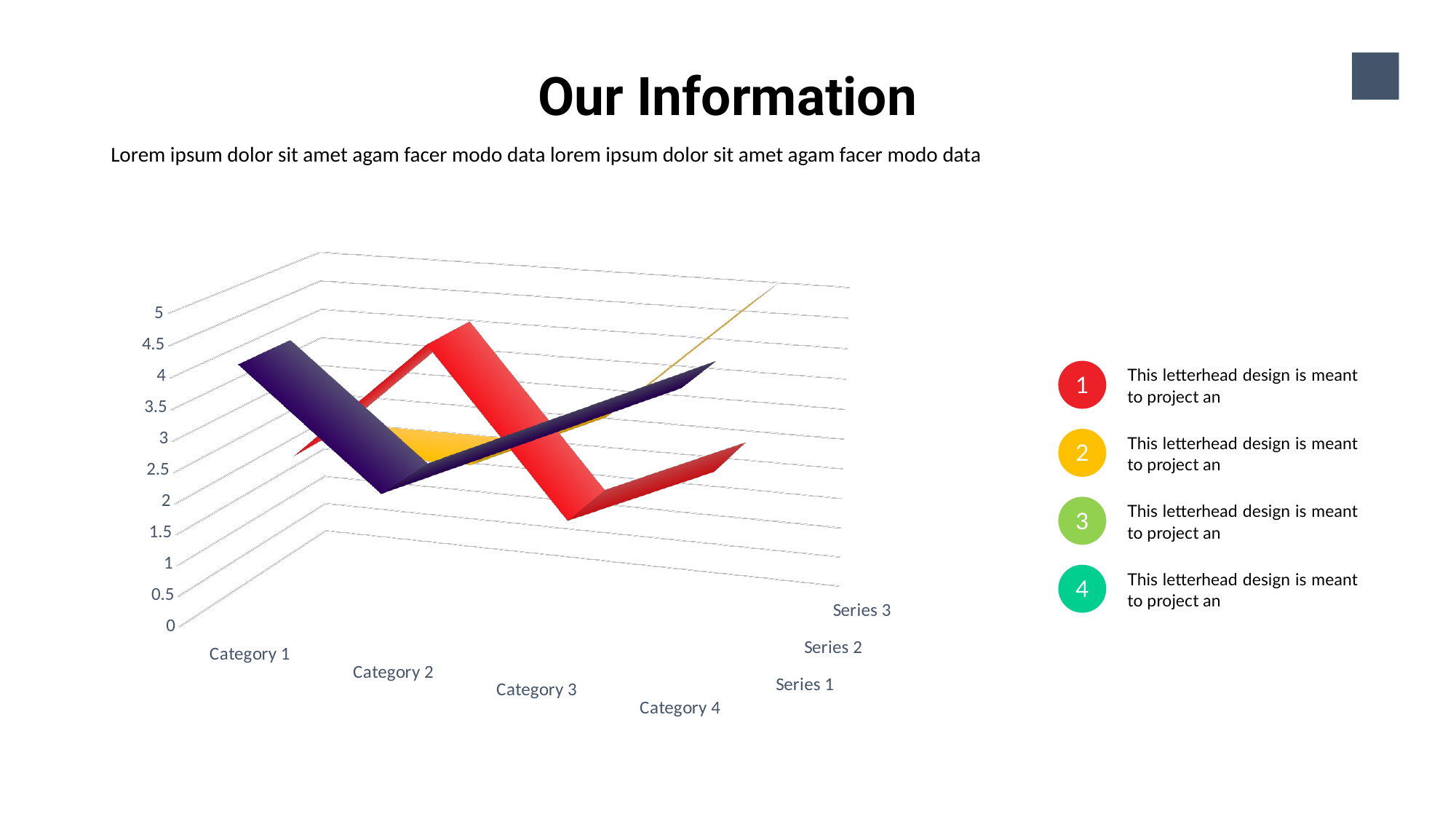

Our Information
17
Lorem ipsum dolor sit amet agam facer modo data lorem ipsum dolor sit amet agam facer modo data

[unsupported chart]

1
This letterhead design is meant to project an

2
This letterhead design is meant to project an

3
This letterhead design is meant to project an

4
This letterhead design is meant to project an